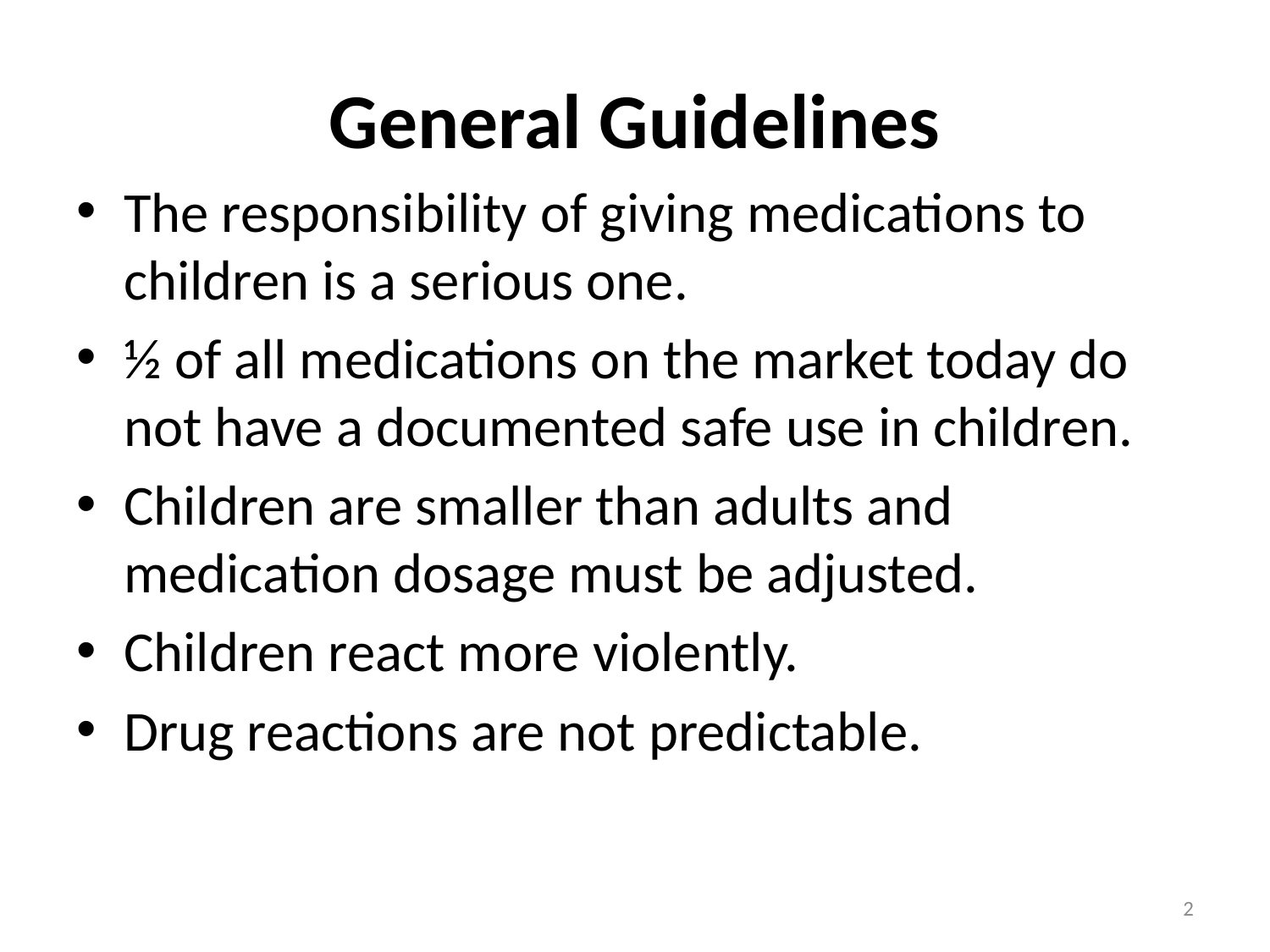

# General Guidelines
The responsibility of giving medications to children is a serious one.
½ of all medications on the market today do not have a documented safe use in children.
Children are smaller than adults and medication dosage must be adjusted.
Children react more violently.
Drug reactions are not predictable.

2